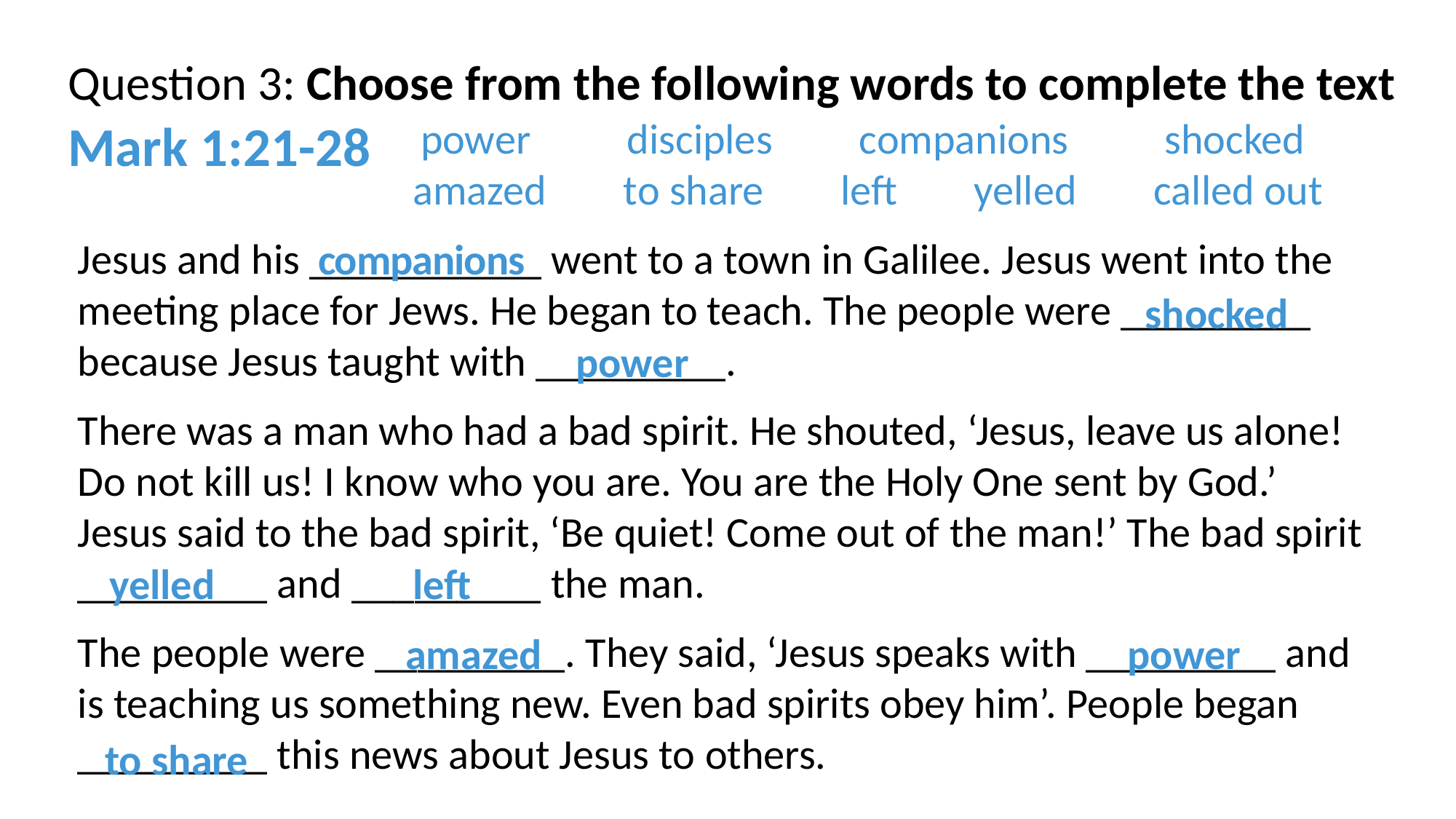

Question 3: Choose from the following words to complete the text
Mark 1:21-28
power          disciples         companions          shocked
amazed        to share        left        yelled        called out
Jesus and his ___________ went to a town in Galilee. Jesus went into the meeting place for Jews. He began to teach. The people were _________ because Jesus taught with _________.
There was a man who had a bad spirit. He shouted, ‘Jesus, leave us alone! Do not kill us! I know who you are. You are the Holy One sent by God.’ Jesus said to the bad spirit, ‘Be quiet! Come out of the man!’ The bad spirit _________ and _________ the man.
The people were _________. They said, ‘Jesus speaks with _________ and is teaching us something new. Even bad spirits obey him’. People began _________ this news about Jesus to others.
companions
shocked
power
yelled
left
amazed
power
to share